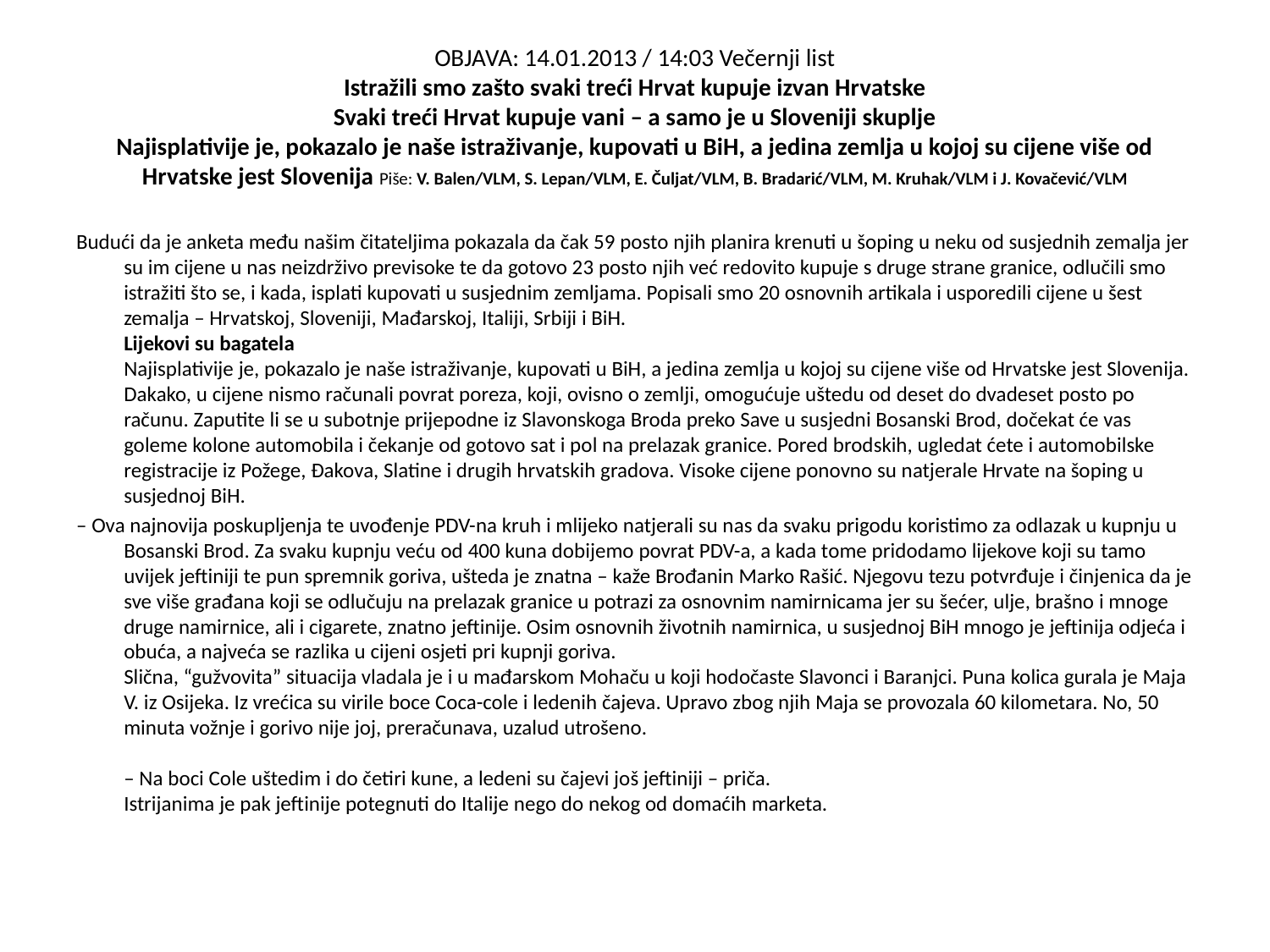

# OBJAVA: 14.01.2013 / 14:03 Večernji list Istražili smo zašto svaki treći Hrvat kupuje izvan Hrvatske Svaki treći Hrvat kupuje vani – a samo je u Sloveniji skuplje Najisplativije je, pokazalo je naše istraživanje, kupovati u BiH, a jedina zemlja u kojoj su cijene više od Hrvatske jest Slovenija Piše: V. Balen/VLM, S. Lepan/VLM, E. Čuljat/VLM, B. Bradarić/VLM, M. Kruhak/VLM i J. Kovačević/VLM
Budući da je anketa među našim čitateljima pokazala da čak 59 posto njih planira krenuti u šoping u neku od susjednih zemalja jer su im cijene u nas neizdrživo previsoke te da gotovo 23 posto njih već redovito kupuje s druge strane granice, odlučili smo istražiti što se, i kada, isplati kupovati u susjednim zemljama. Popisali smo 20 osnovnih artikala i usporedili cijene u šest zemalja – Hrvatskoj, Sloveniji, Mađarskoj, Italiji, Srbiji i BiH.
Lijekovi su bagatela
Najisplativije je, pokazalo je naše istraživanje, kupovati u BiH, a jedina zemlja u kojoj su cijene više od Hrvatske jest Slovenija. Dakako, u cijene nismo računali povrat poreza, koji, ovisno o zemlji, omogućuje uštedu od deset do dvadeset posto po računu. Zaputite li se u subotnje prijepodne iz Slavonskoga Broda preko Save u susjedni Bosanski Brod, dočekat će vas goleme kolone automobila i čekanje od gotovo sat i pol na prelazak granice. Pored brodskih, ugledat ćete i automobilske registracije iz Požege, Đakova, Slatine i drugih hrvatskih gradova. Visoke cijene ponovno su natjerale Hrvate na šoping u susjednoj BiH.
– Ova najnovija poskupljenja te uvođenje PDV-na kruh i mlijeko natjerali su nas da svaku prigodu koristimo za odlazak u kupnju u Bosanski Brod. Za svaku kupnju veću od 400 kuna dobijemo povrat PDV-a, a kada tome pridodamo lijekove koji su tamo uvijek jeftiniji te pun spremnik goriva, ušteda je znatna – kaže Brođanin Marko Rašić. Njegovu tezu potvrđuje i činjenica da je sve više građana koji se odlučuju na prelazak granice u potrazi za osnovnim namirnicama jer su šećer, ulje, brašno i mnoge druge namirnice, ali i cigarete, znatno jeftinije. Osim osnovnih životnih namirnica, u susjednoj BiH mnogo je jeftinija odjeća i obuća, a najveća se razlika u cijeni osjeti pri kupnji goriva.
Slična, “gužvovita” situacija vladala je i u mađarskom Mohaču u koji hodočaste Slavonci i Baranjci. Puna kolica gurala je Maja V. iz Osijeka. Iz vrećica su virile boce Coca-cole i ledenih čajeva. Upravo zbog njih Maja se provozala 60 kilometara. No, 50 minuta vožnje i gorivo nije joj, preračunava, uzalud utrošeno.
– Na boci Cole uštedim i do četiri kune, a ledeni su čajevi još jeftiniji – priča.
Istrijanima je pak jeftinije potegnuti do Italije nego do nekog od domaćih marketa.